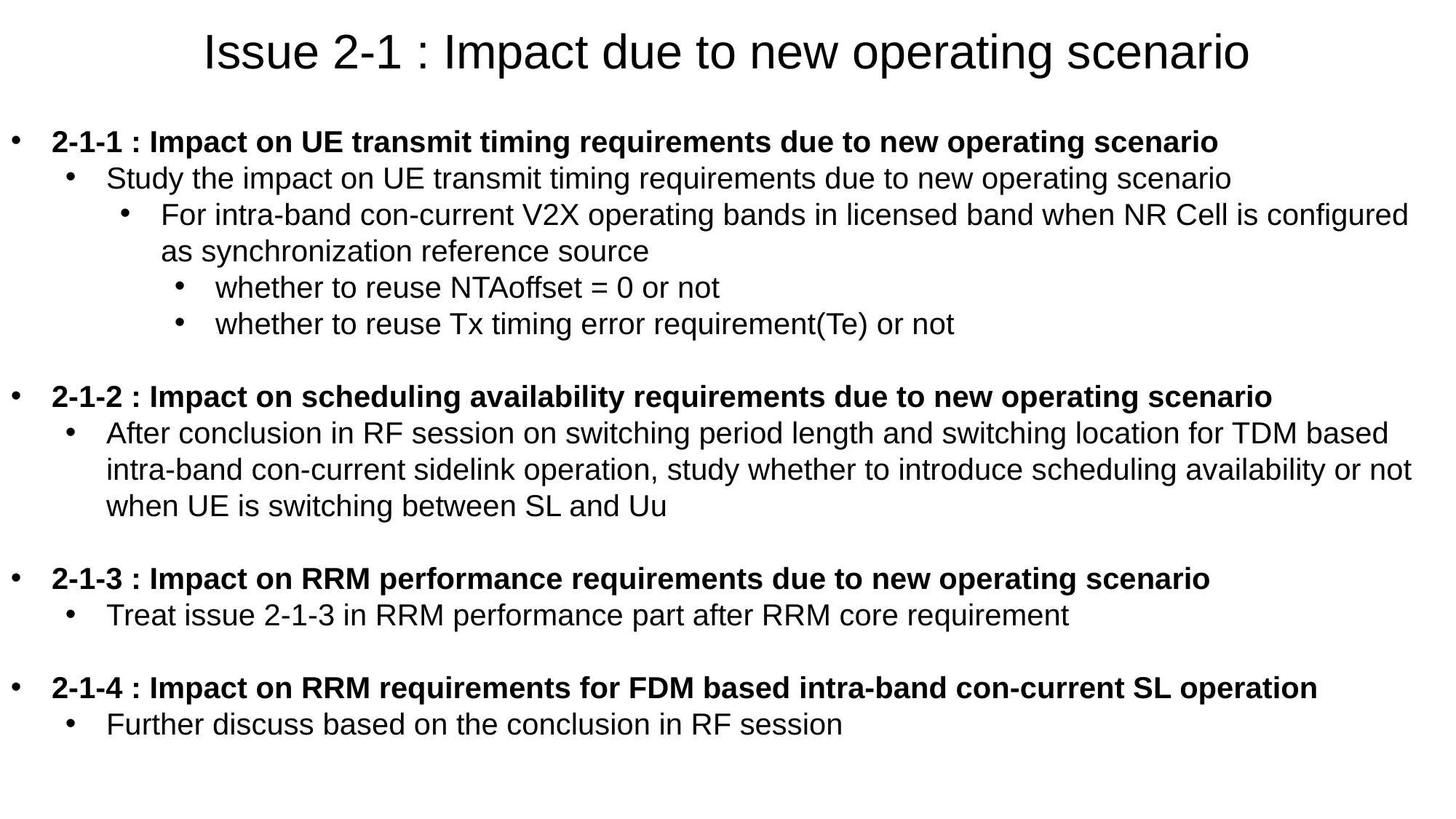

Issue 2-1 : Impact due to new operating scenario

2-1-1 : Impact on UE transmit timing requirements due to new operating scenario
Study the impact on UE transmit timing requirements due to new operating scenario
For intra-band con-current V2X operating bands in licensed band when NR Cell is configured as synchronization reference source
whether to reuse NTAoffset = 0 or not
whether to reuse Tx timing error requirement(Te) or not

2-1-2 : Impact on scheduling availability requirements due to new operating scenario
After conclusion in RF session on switching period length and switching location for TDM based intra-band con-current sidelink operation, study whether to introduce scheduling availability or not when UE is switching between SL and Uu

2-1-3 : Impact on RRM performance requirements due to new operating scenario
Treat issue 2-1-3 in RRM performance part after RRM core requirement

2-1-4 : Impact on RRM requirements for FDM based intra-band con-current SL operation
Further discuss based on the conclusion in RF session